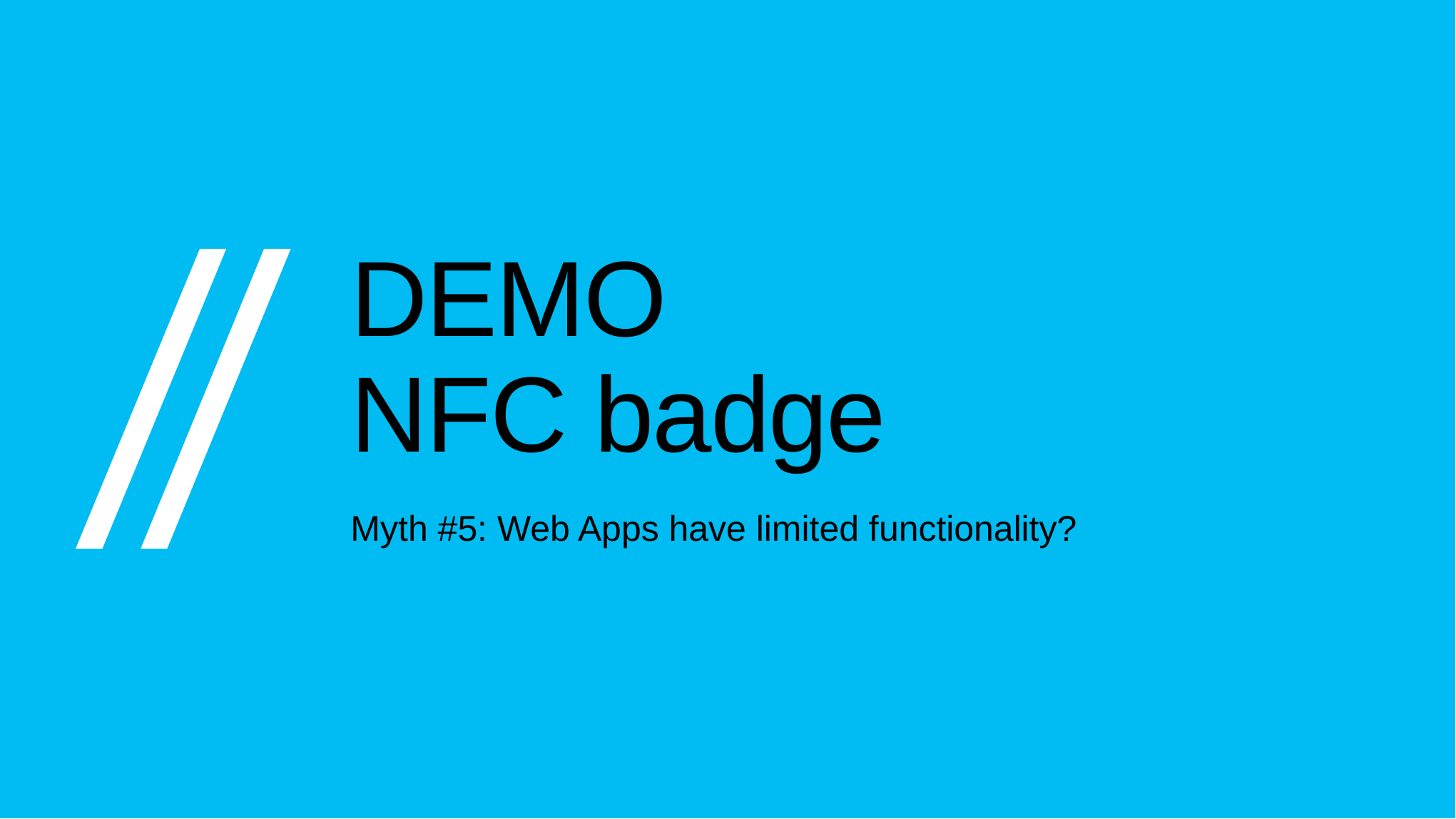

# DEMO NFC badge
Myth #5: Web Apps have limited functionality?